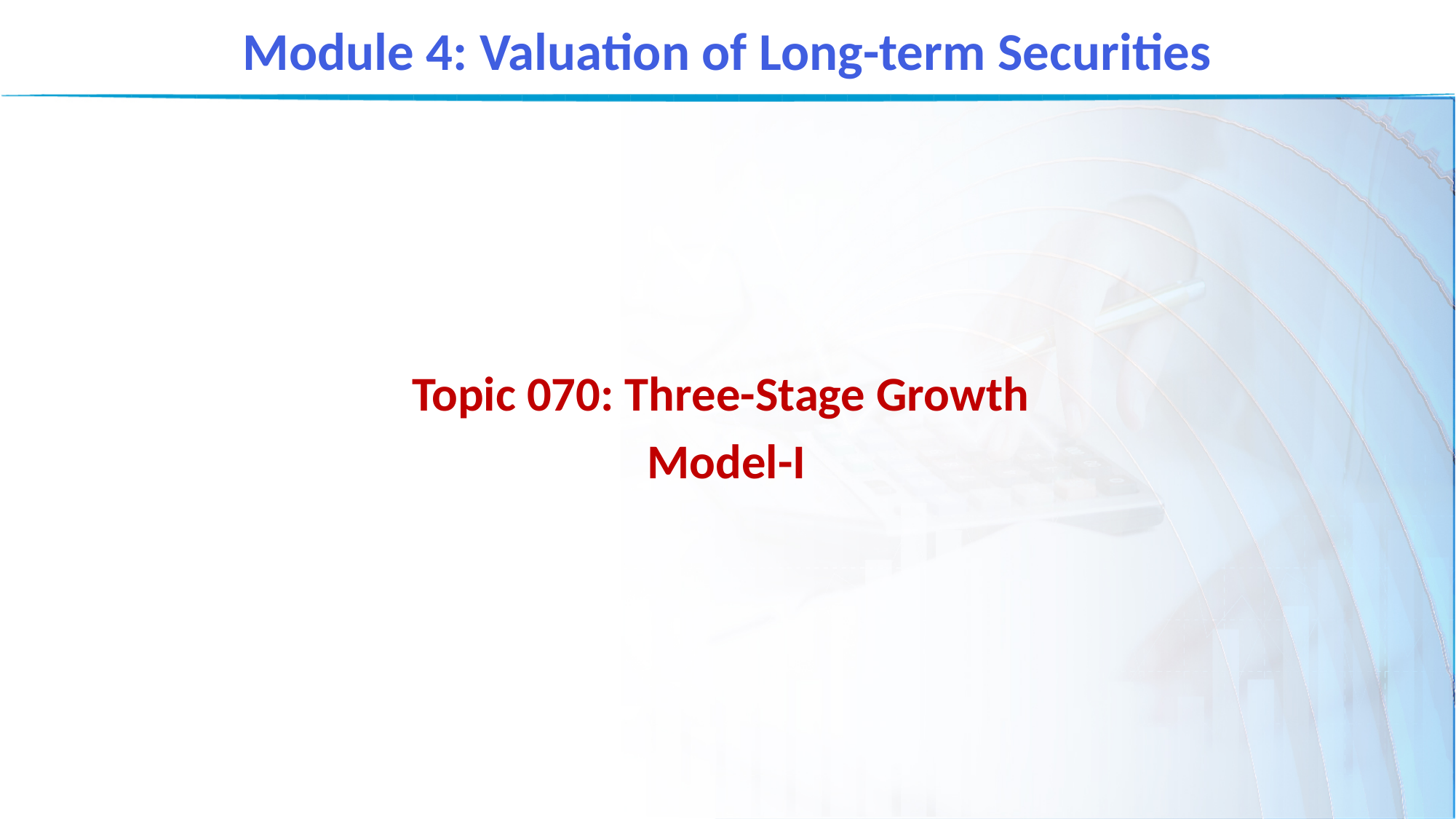

Module 4: Valuation of Long-term Securities
Topic 070: Three-Stage Growth
Model-I